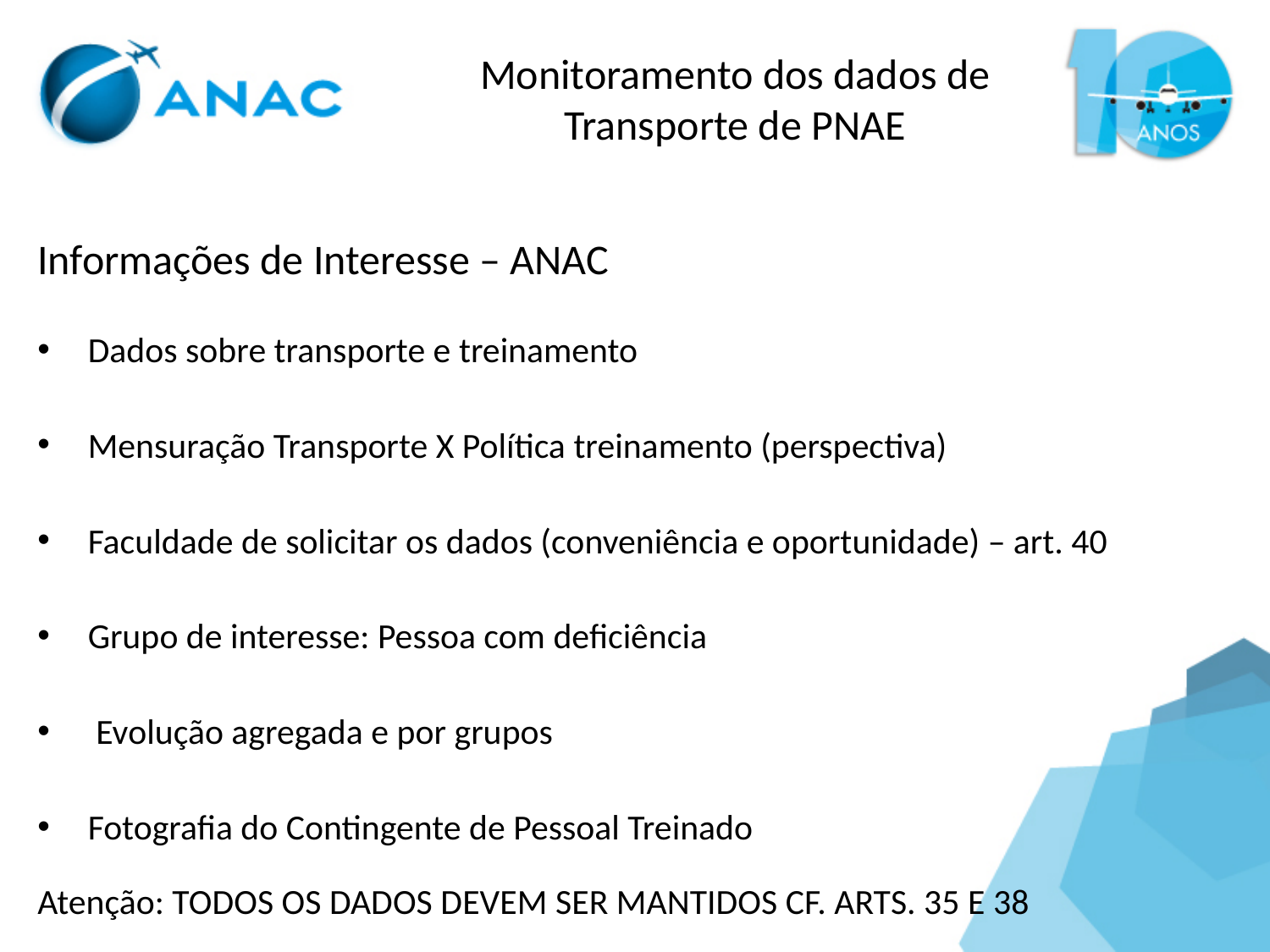

Monitoramento dos dados de Transporte de PNAE
Informações de Interesse – ANAC

Dados sobre transporte e treinamento

Mensuração Transporte X Política treinamento (perspectiva)

Faculdade de solicitar os dados (conveniência e oportunidade) – art. 40

Grupo de interesse: Pessoa com deficiência

 Evolução agregada e por grupos

Fotografia do Contingente de Pessoal Treinado

Atenção: TODOS OS DADOS DEVEM SER MANTIDOS CF. ARTS. 35 E 38